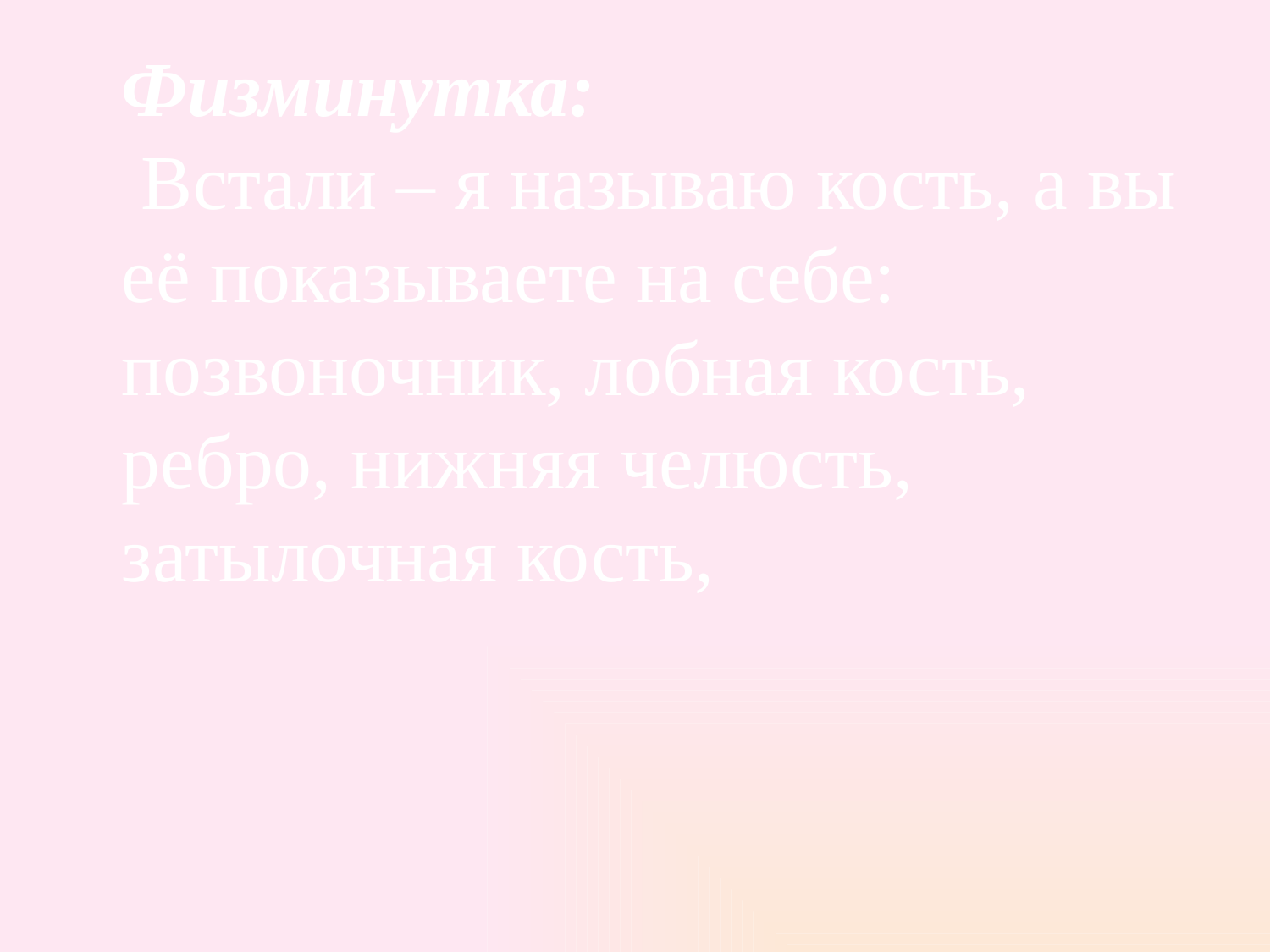

Физминутка:
 Встали – я называю кость, а вы её показываете на себе: позвоночник, лобная кость, ребро, нижняя челюсть, затылочная кость,